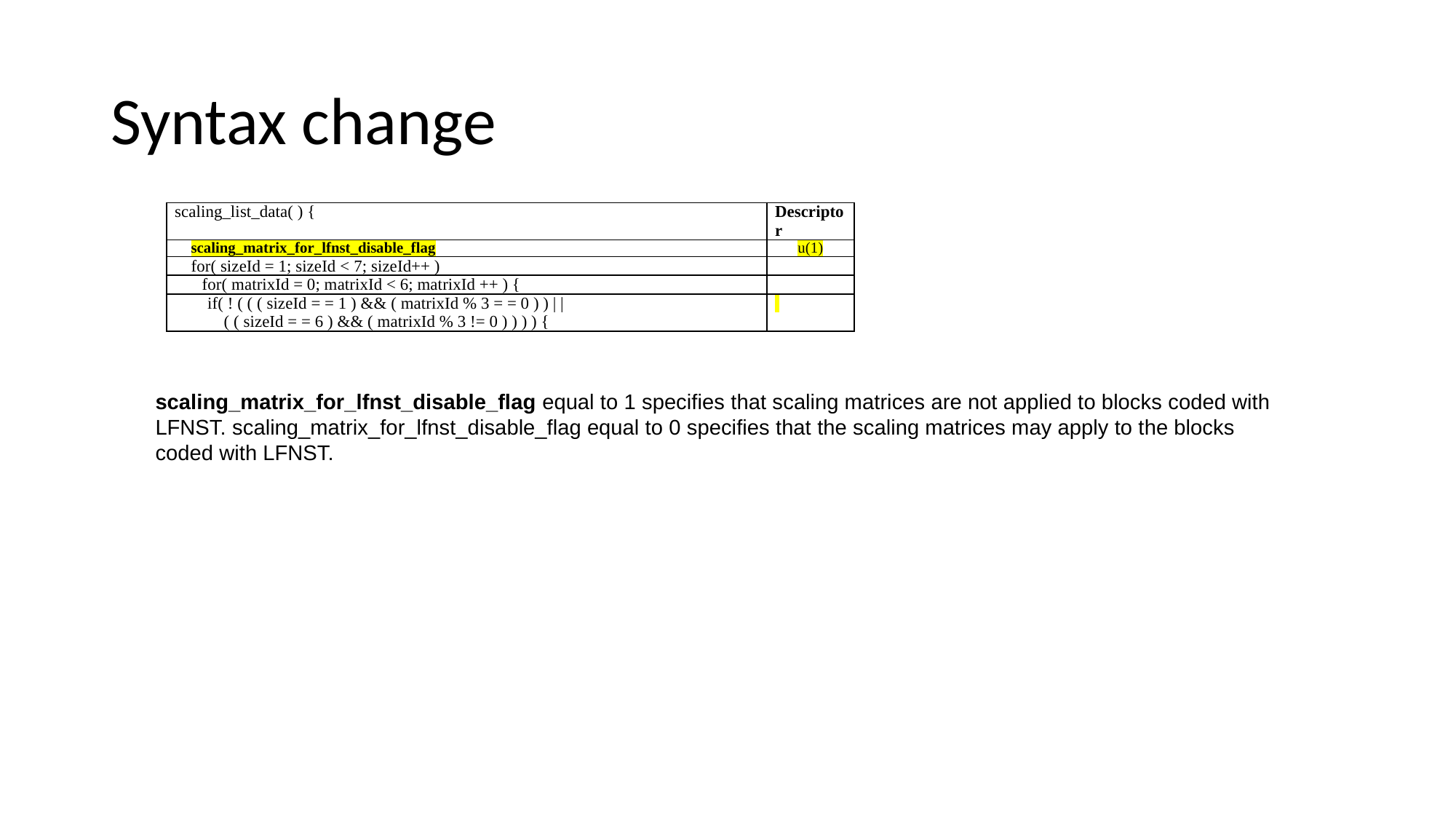

# Syntax change
| scaling\_list\_data( ) { | Descriptor |
| --- | --- |
| scaling\_matrix\_for\_lfnst\_disable\_flag | u(1) |
| for( sizeId = 1; sizeId < 7; sizeId++ ) |  |
| for( matrixId = 0; matrixId < 6; matrixId ++ ) { |  |
| if( ! ( ( ( sizeId = = 1 ) && ( matrixId % 3 = = 0 ) ) | | ( ( sizeId = = 6 ) && ( matrixId % 3 != 0 ) ) ) ) { |  |
scaling_matrix_for_lfnst_disable_flag equal to 1 specifies that scaling matrices are not applied to blocks coded with LFNST. scaling_matrix_for_lfnst_disable_flag equal to 0 specifies that the scaling matrices may apply to the blocks coded with LFNST.